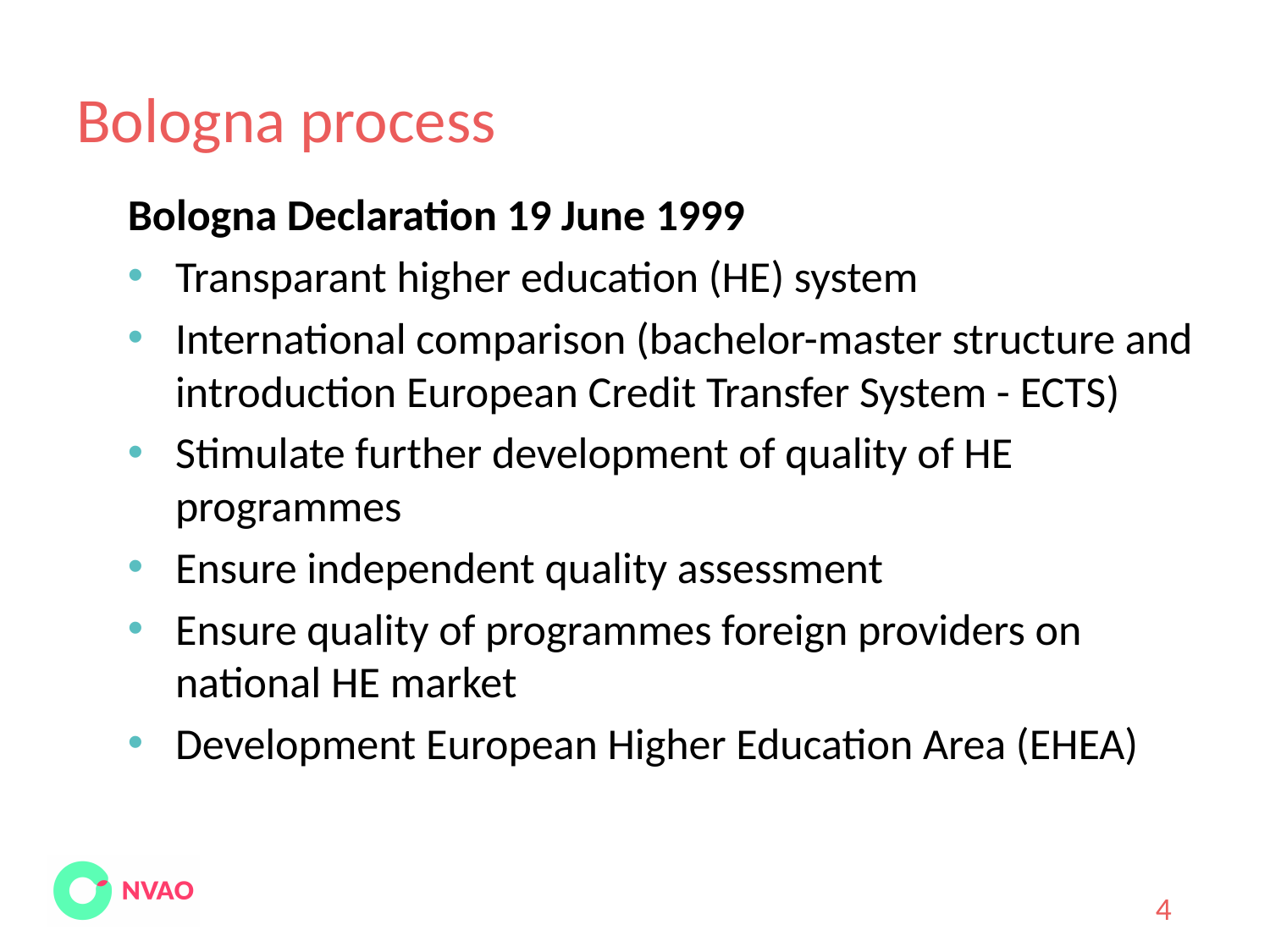

Bologna process
Bologna Declaration 19 June 1999
Transparant higher education (HE) system
International comparison (bachelor-master structure and introduction European Credit Transfer System - ECTS)
Stimulate further development of quality of HE programmes
Ensure independent quality assessment
Ensure quality of programmes foreign providers on national HE market
Development European Higher Education Area (EHEA)

4